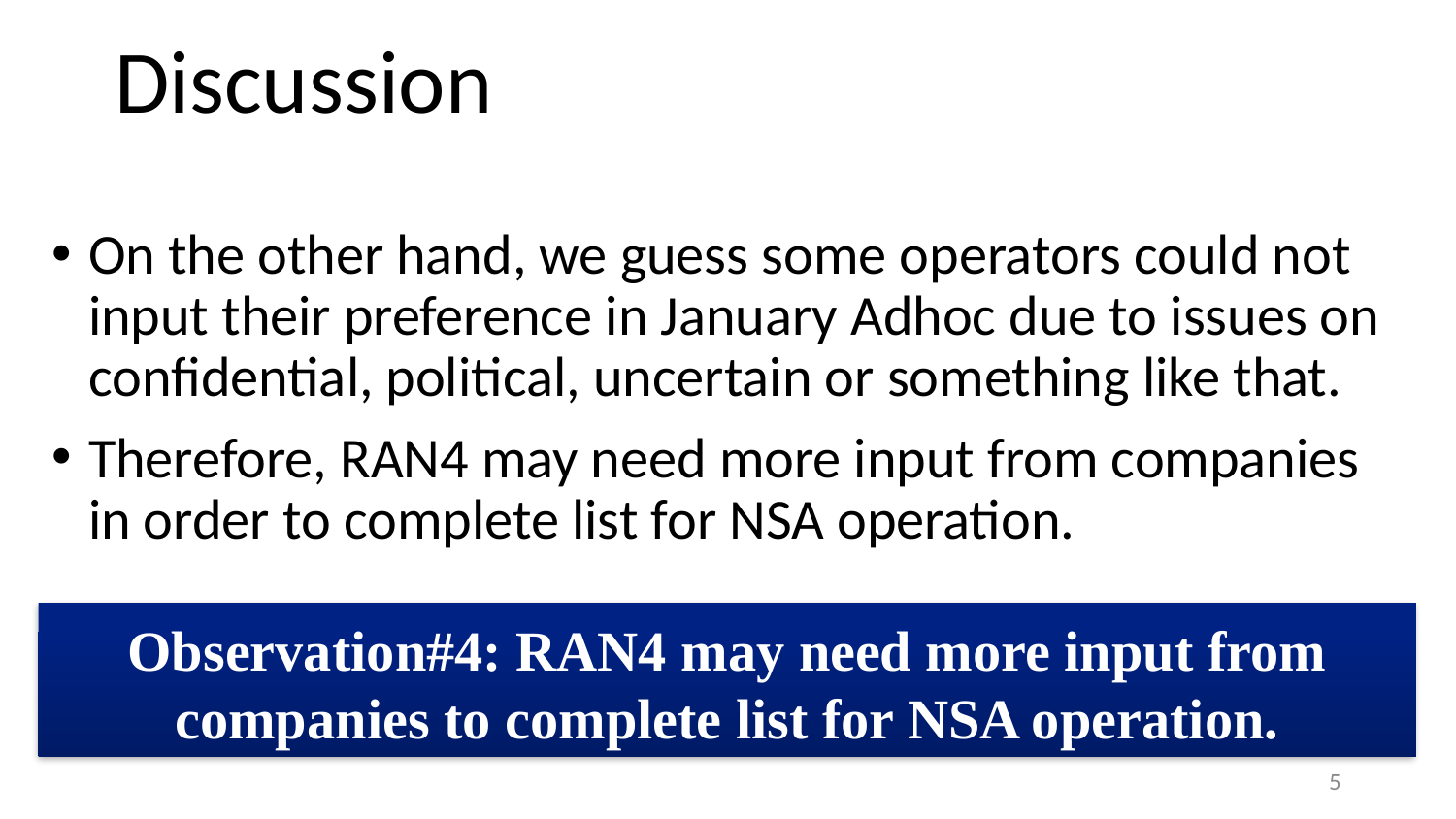

# Discussion
On the other hand, we guess some operators could not input their preference in January Adhoc due to issues on confidential, political, uncertain or something like that.
Therefore, RAN4 may need more input from companies in order to complete list for NSA operation.
Observation#4: RAN4 may need more input from companies to complete list for NSA operation.
5